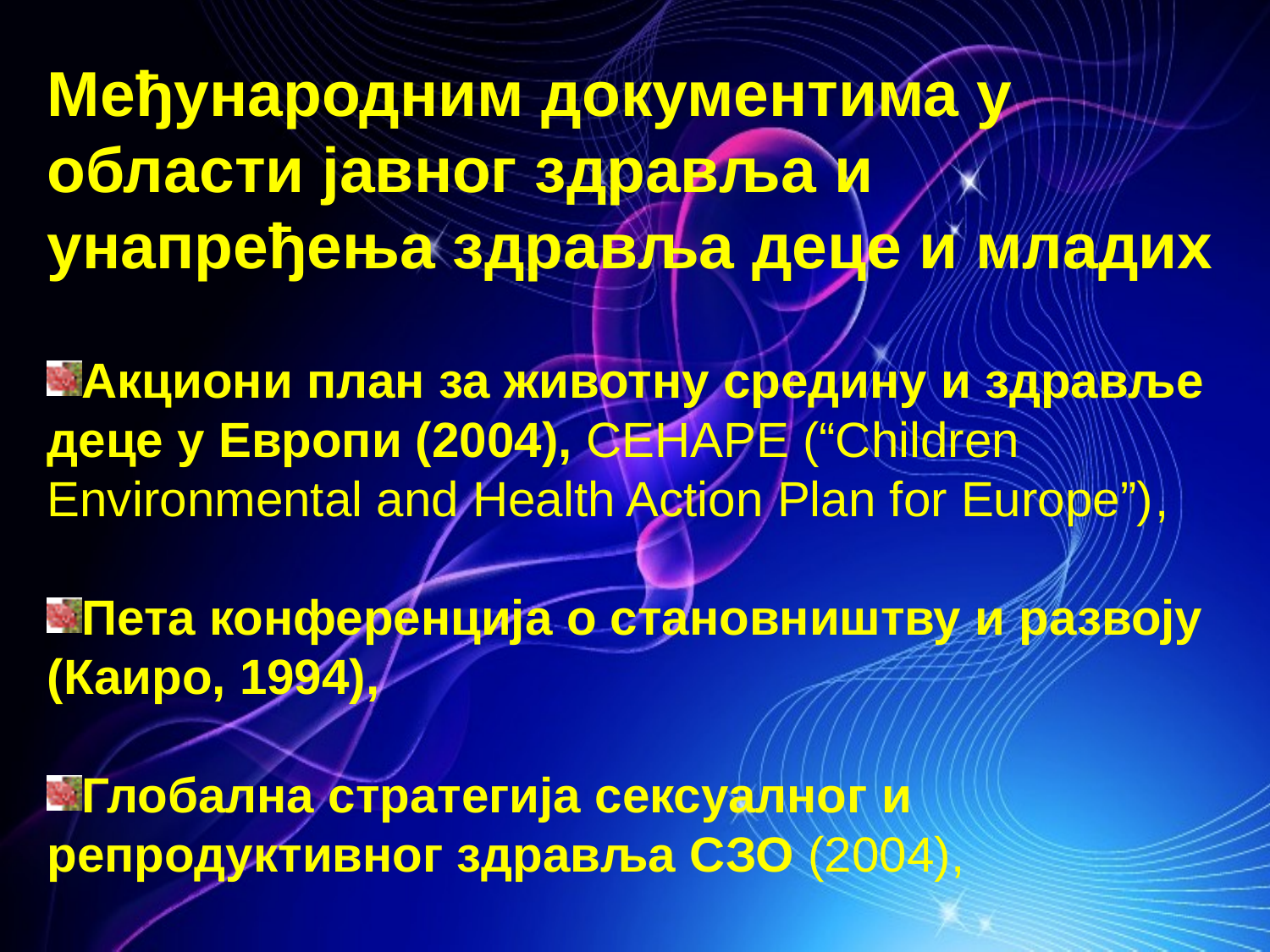

Међународним документима у области јавног здравља и унапређења здравља деце и младих

Акциони план за животну средину и здравље деце у Европи (2004), CEHAPE (“Children Environmental and Health Action Plan for Europe”),

Пета конференција о становништву и развоју (Каиро, 1994),

Глобална стратегија сексуалног и репродуктивног здравља СЗО (2004),